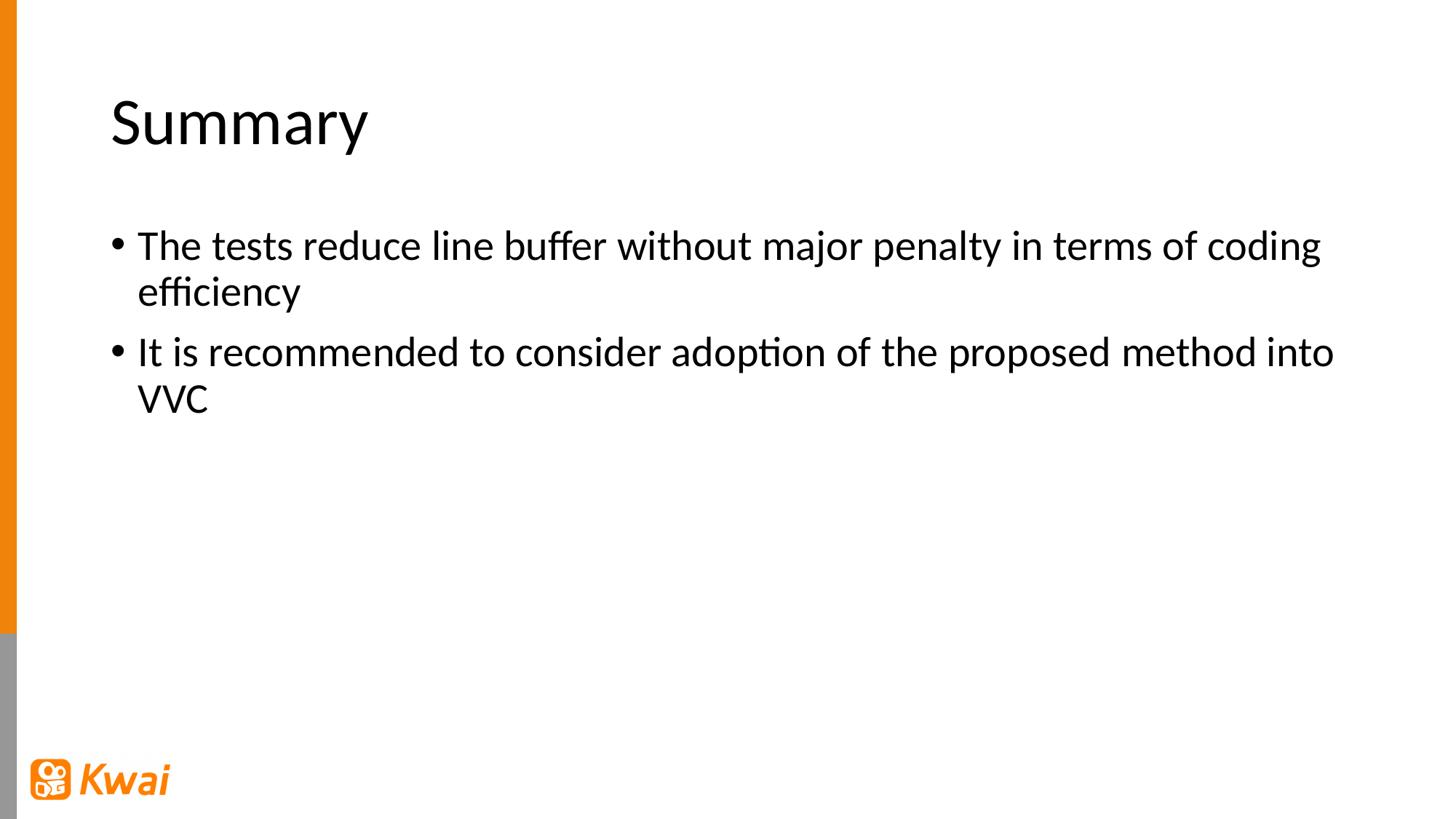

# Summary
The tests reduce line buffer without major penalty in terms of coding efficiency
It is recommended to consider adoption of the proposed method into VVC